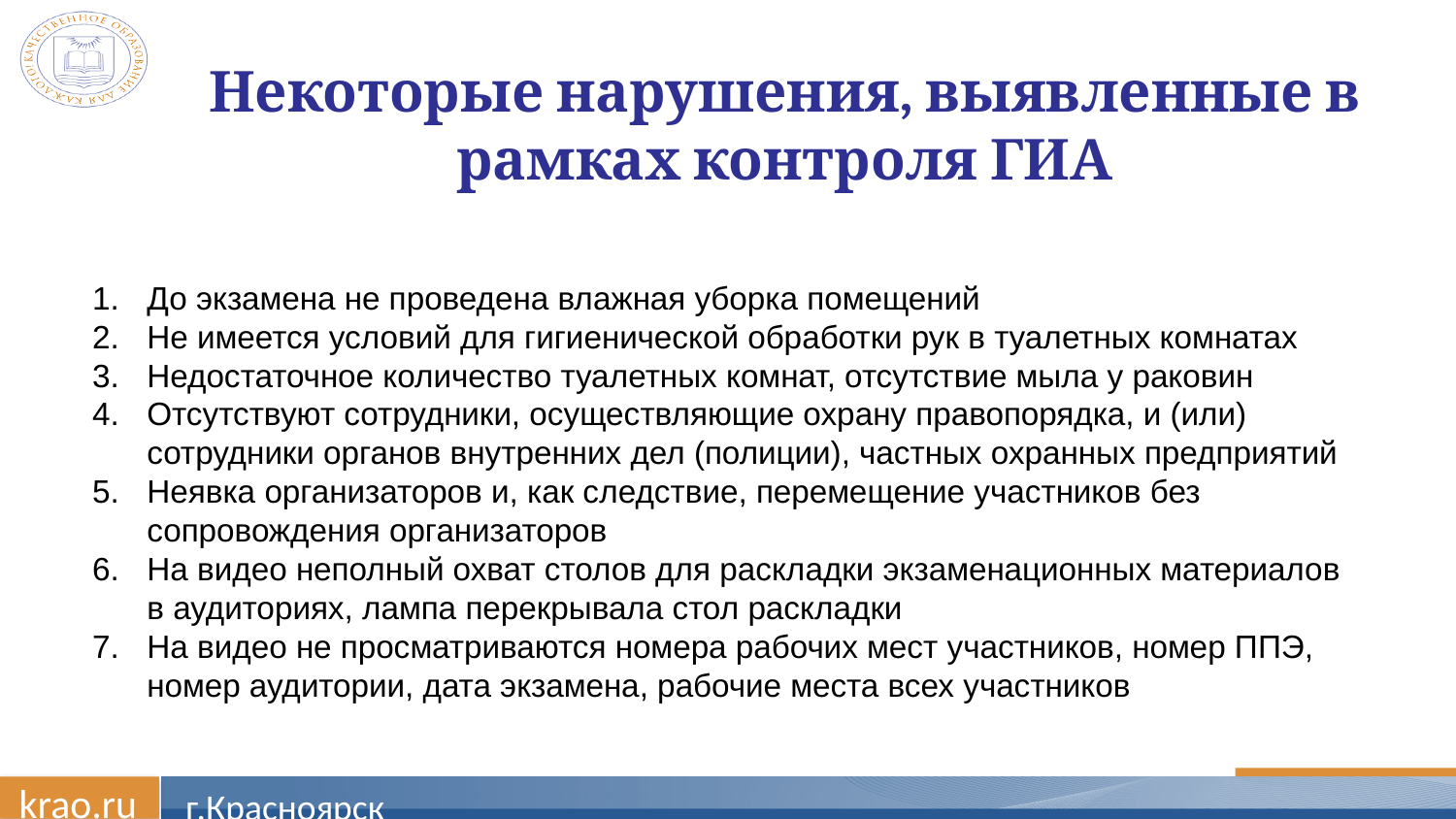

# Некоторые нарушения, выявленные в рамках контроля ГИА
До экзамена не проведена влажная уборка помещений
Не имеется условий для гигиенической обработки рук в туалетных комнатах
Недостаточное количество туалетных комнат, отсутствие мыла у раковин
Отсутствуют сотрудники, осуществляющие охрану правопорядка, и (или) сотрудники органов внутренних дел (полиции), частных охранных предприятий
Неявка организаторов и, как следствие, перемещение участников без сопровождения организаторов
На видео неполный охват столов для раскладки экзаменационных материалов в аудиториях, лампа перекрывала стол раскладки
На видео не просматриваются номера рабочих мест участников, номер ППЭ, номер аудитории, дата экзамена, рабочие места всех участников